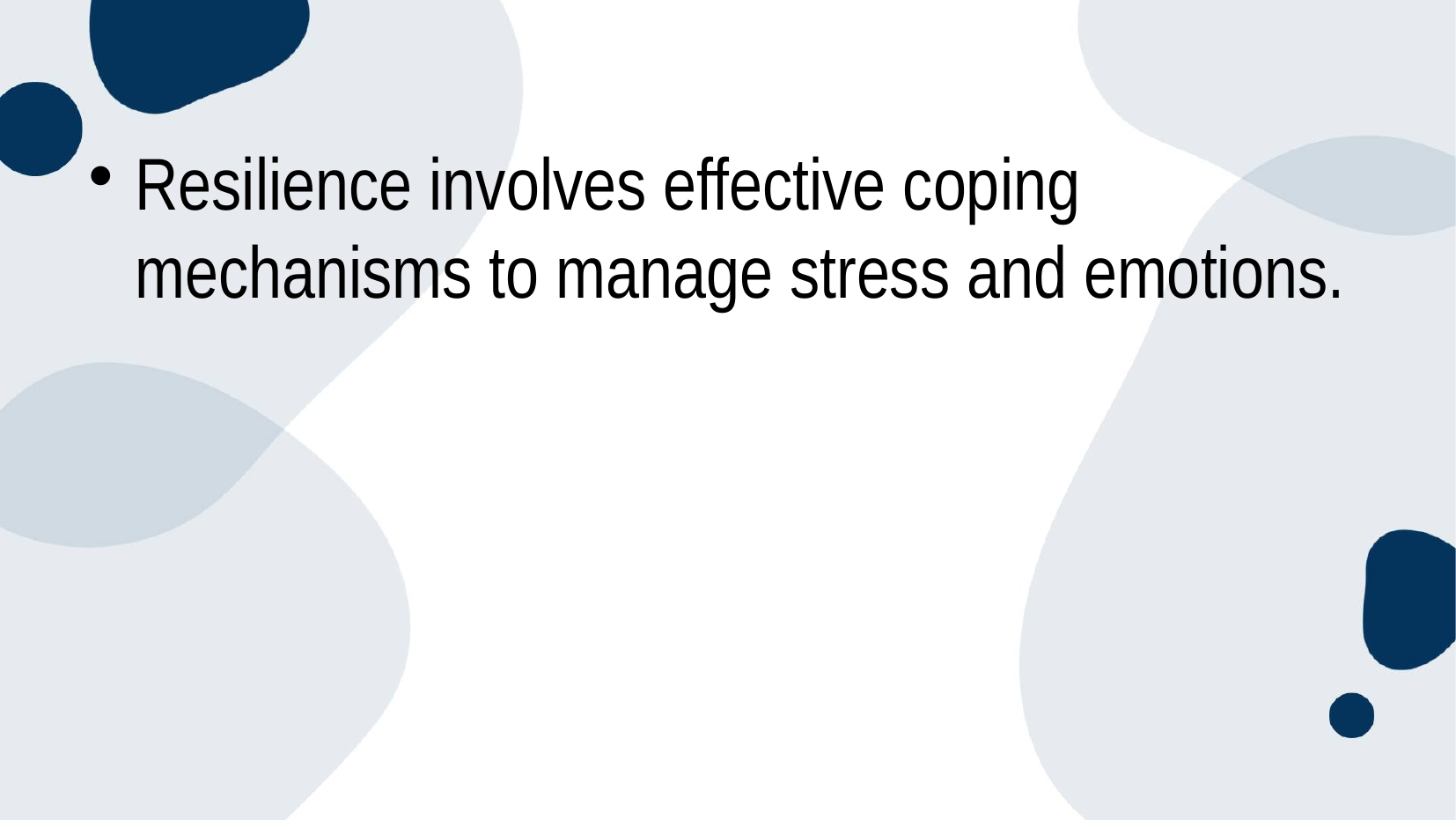

# Resilience involves effective coping mechanisms to manage stress and emotions.